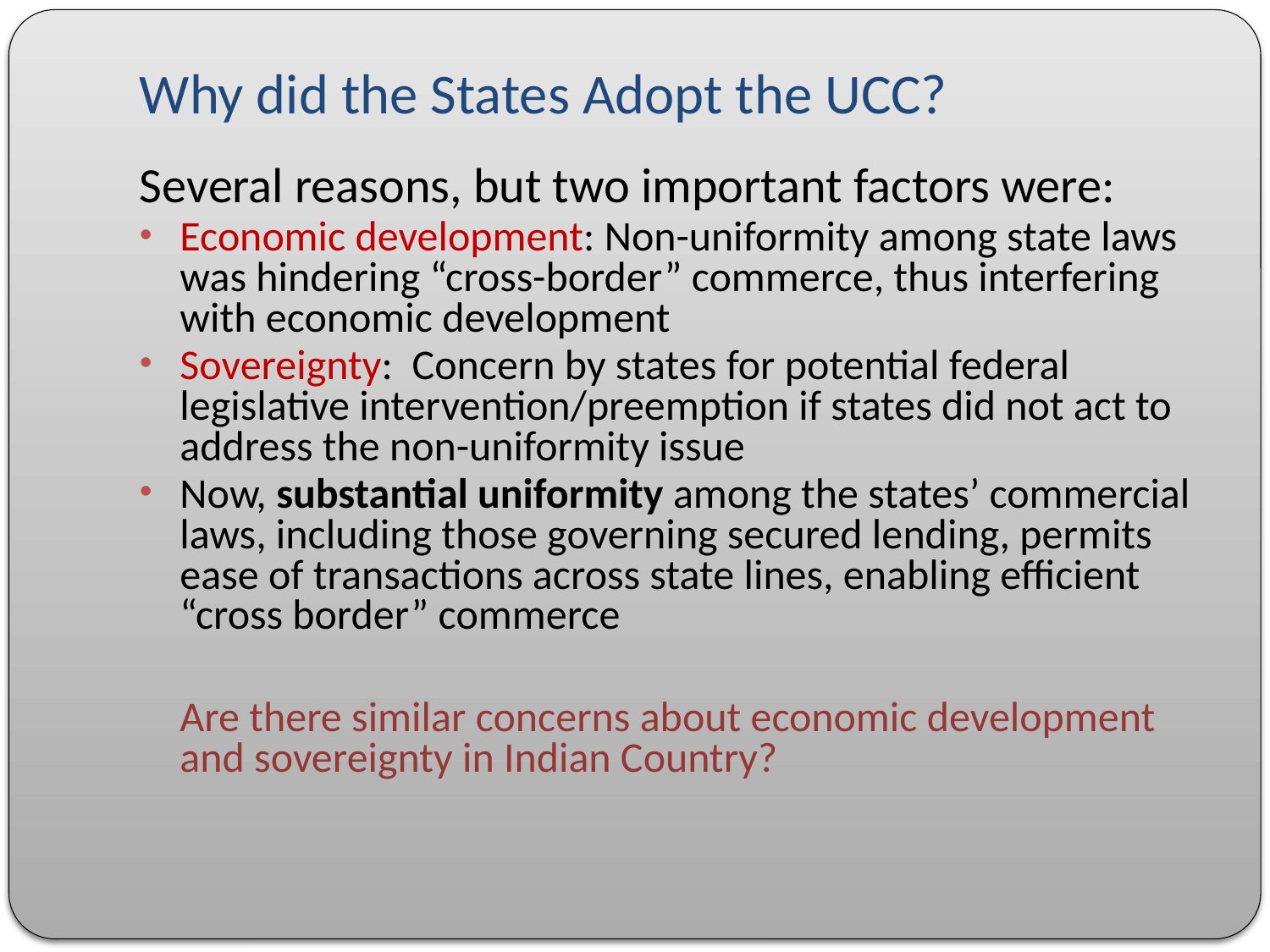

# Why did the States Adopt the UCC?
Several reasons, but two important factors were:
Economic development: Non-uniformity among state laws was hindering “cross-border” commerce, thus interfering with economic development
Sovereignty:  Concern by states for potential federal legislative intervention/preemption if states did not act to address the non-uniformity issue
Now, substantial uniformity among the states’ commercial laws, including those governing secured lending, permits ease of transactions across state lines, enabling efficient “cross border” commerce

	Are there similar concerns about economic development and sovereignty in Indian Country?